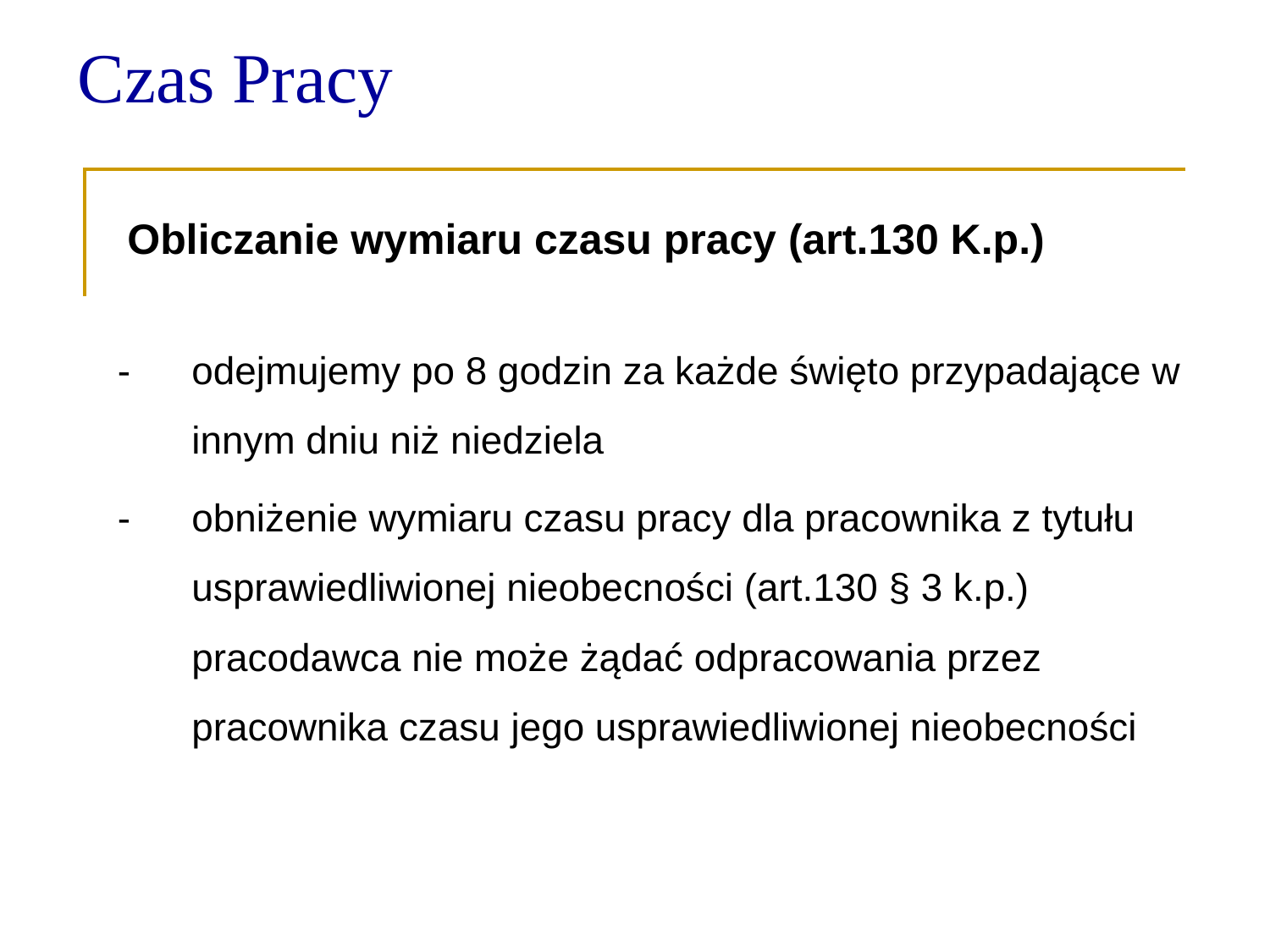

Czas Pracy
Obliczanie wymiaru czasu pracy (art.130 K.p.)
-	odejmujemy po 8 godzin za każde święto przypadające w innym dniu niż niedziela
-	obniżenie wymiaru czasu pracy dla pracownika z tytułu usprawiedliwionej nieobecności (art.130 § 3 k.p.) pracodawca nie może żądać odpracowania przez pracownika czasu jego usprawiedliwionej nieobecności